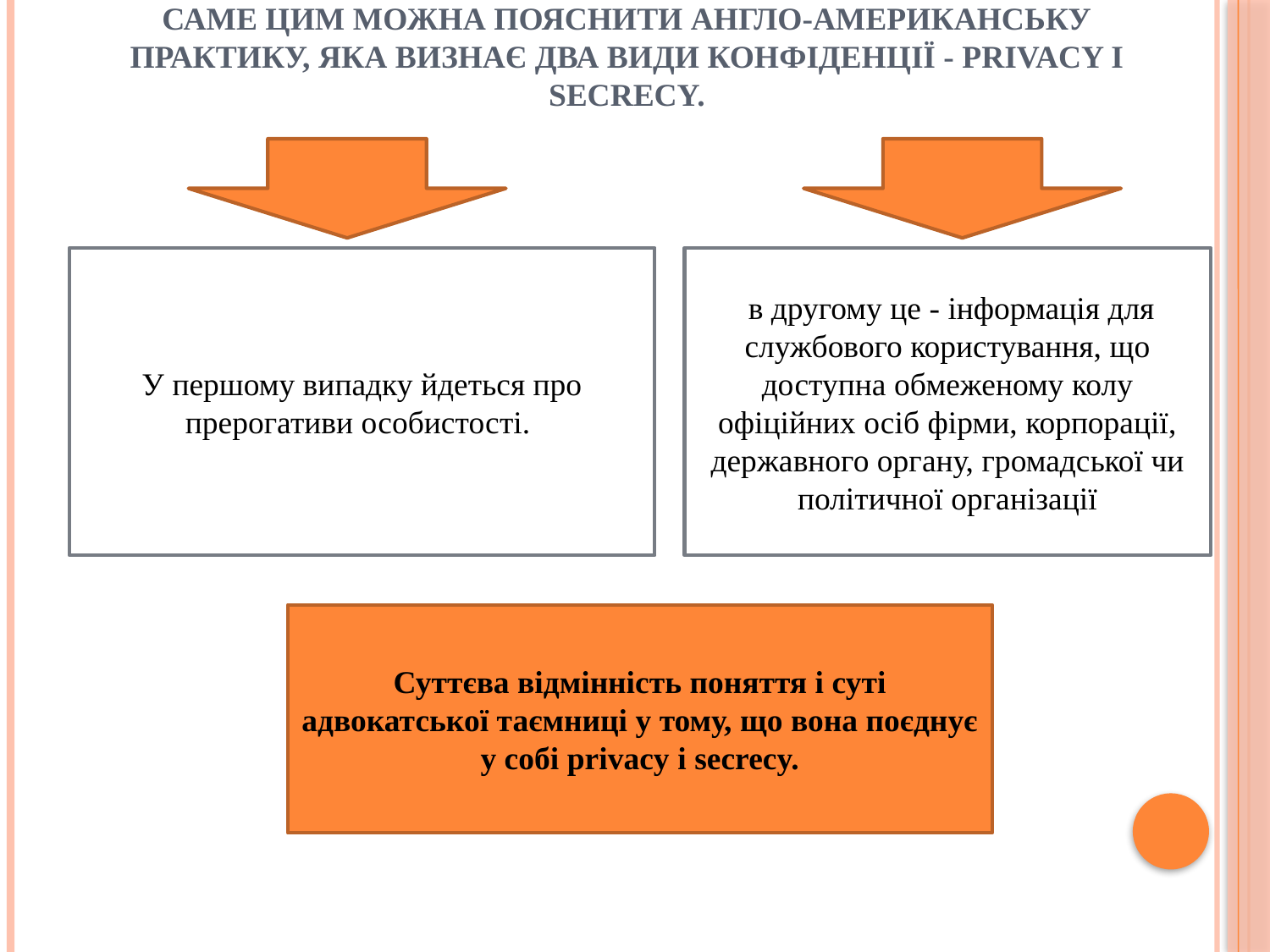

# Саме цим можна пояснити англо-американську практику, яка визнає два види конфіденції - privacy і secrecy.

У першому випадку йдеться про прерогативи особистості.
 в другому це - інформація для службового користування, що доступна обмеженому колу офіційних осіб фірми, корпорації, державного органу, громадської чи політичної організації
Суттєва відмінність поняття і суті адвокатської таємниці у тому, що вона поєднує у собі privacy і secrecy.